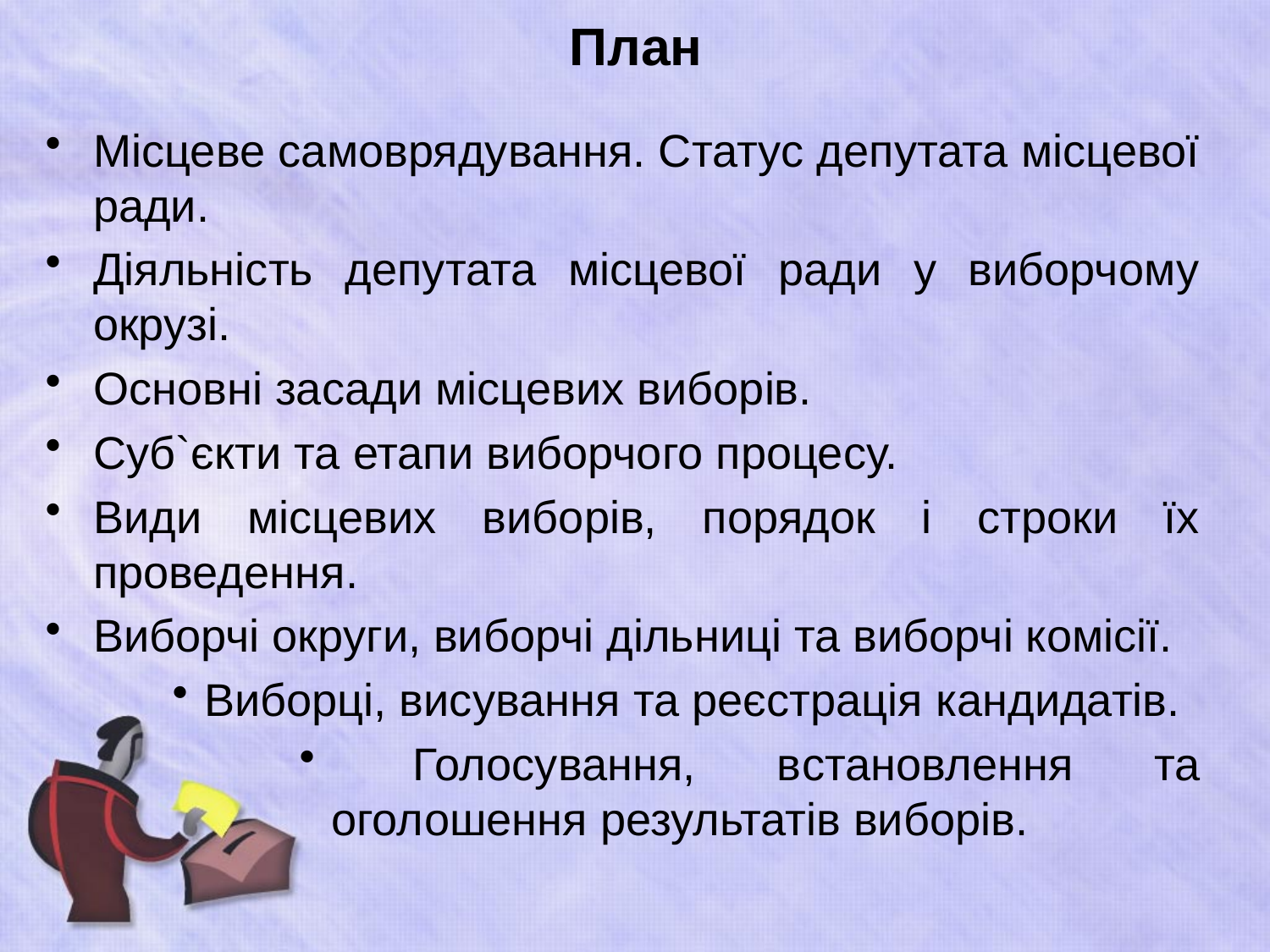

# План
Місцеве самоврядування. Статус депутата місцевої ради.
Діяльність депутата місцевої ради у виборчому окрузі.
Основні засади місцевих виборів.
Суб`єкти та етапи виборчого процесу.
Види місцевих виборів, порядок і строки їх проведення.
Виборчі округи, виборчі дільниці та виборчі комісії.
Виборці, висування та реєстрація кандидатів.
 Голосування, встановлення та оголошення результатів виборів.